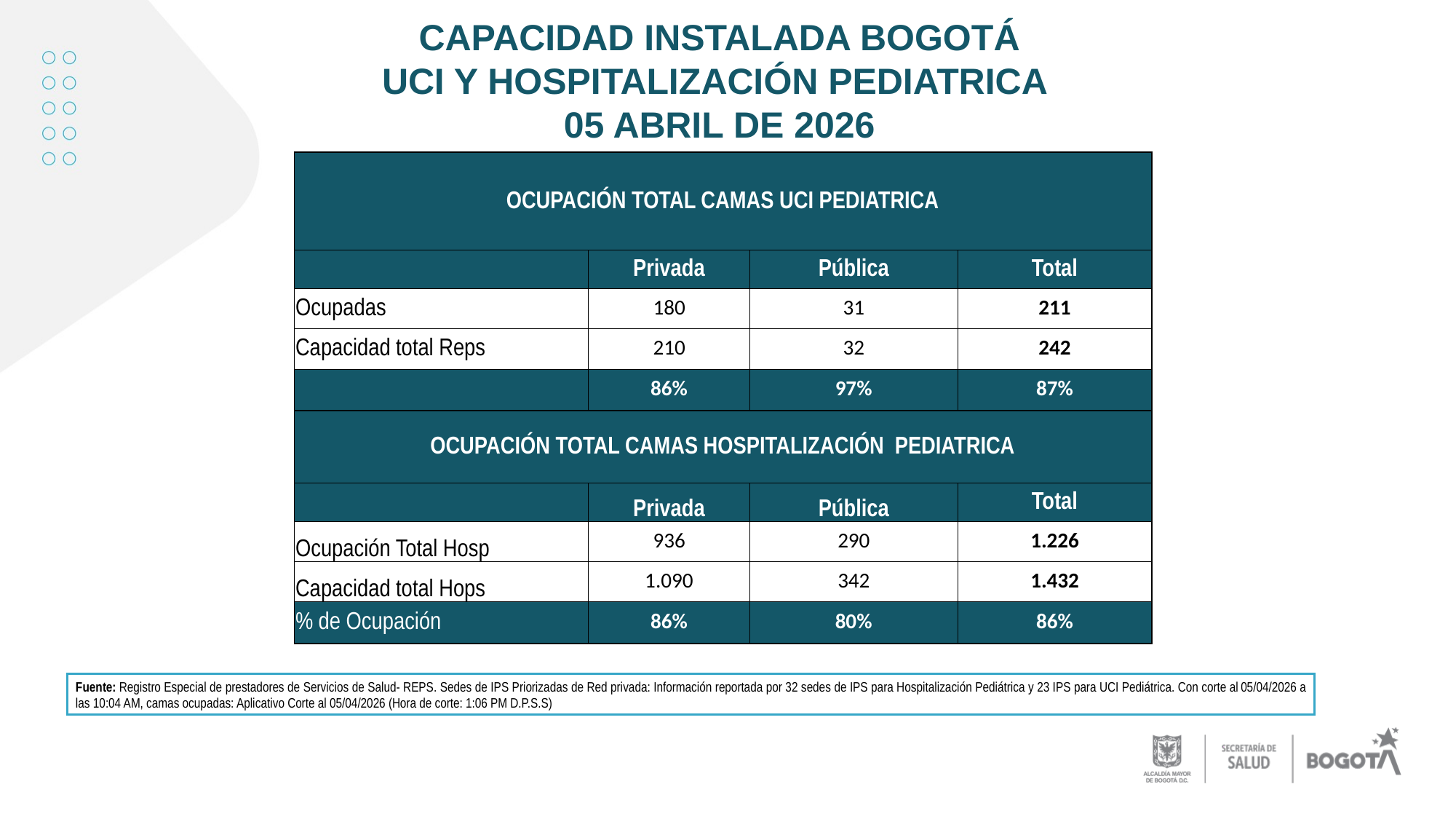

# CAPACIDAD INSTALADA BOGOTÁ UCI Y HOSPITALIZACIÓN PEDIATRICA 05 ABRIL DE 2026
| OCUPACIÓN TOTAL CAMAS UCI PEDIATRICA |  |  |  |
| --- | --- | --- | --- |
| ​ | Privada​ | Pública​ | Total |
| Ocupadas​ | 180 | 31 | 211 |
| Capacidad total Reps | 210 | 32 | 242 |
|  | 86% | 97% | 87% |
| OCUPACIÓN TOTAL CAMAS HOSPITALIZACIÓN PEDIATRICA |  |  |  |
| ​ | Privada​ | Pública​ | Total |
| Ocupación Total Hosp | 936 | 290 | 1.226 |
| Capacidad total Hops | 1.090 | 342 | 1.432 |
| % de Ocupación | 86% | 80% | 86% |
Fuente: Registro Especial de prestadores de Servicios de Salud- REPS. Sedes de IPS Priorizadas de Red privada: Información reportada por 32 sedes de IPS para Hospitalización Pediátrica y 23 IPS para UCI Pediátrica. Con corte al 05/04/2026 a las 10:04 AM, camas ocupadas: Aplicativo Corte al 05/04/2026 (Hora de corte: 1:06 PM D.P.S.S)